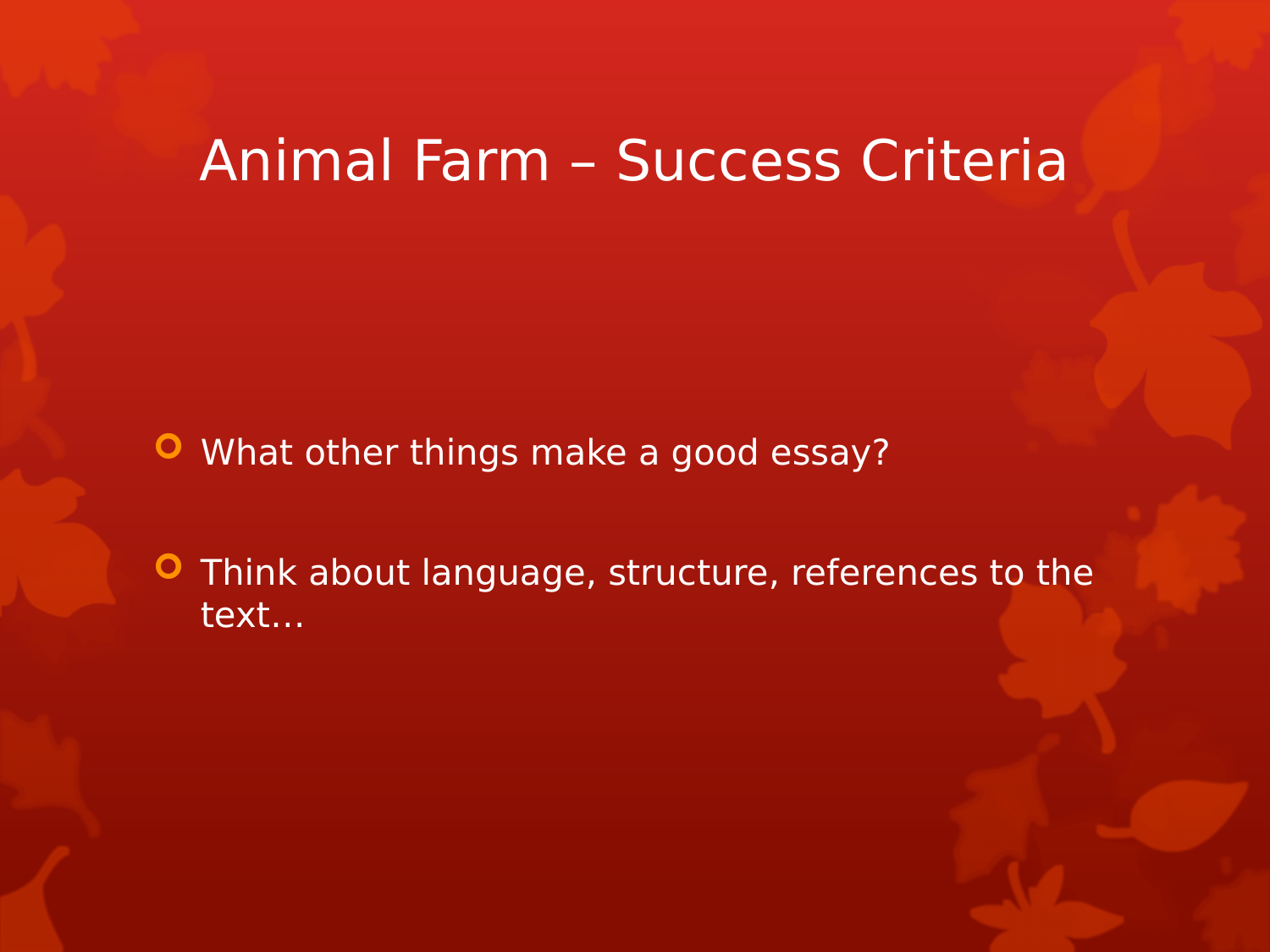

# Animal Farm – Success Criteria
What other things make a good essay?

Think about language, structure, references to the text…